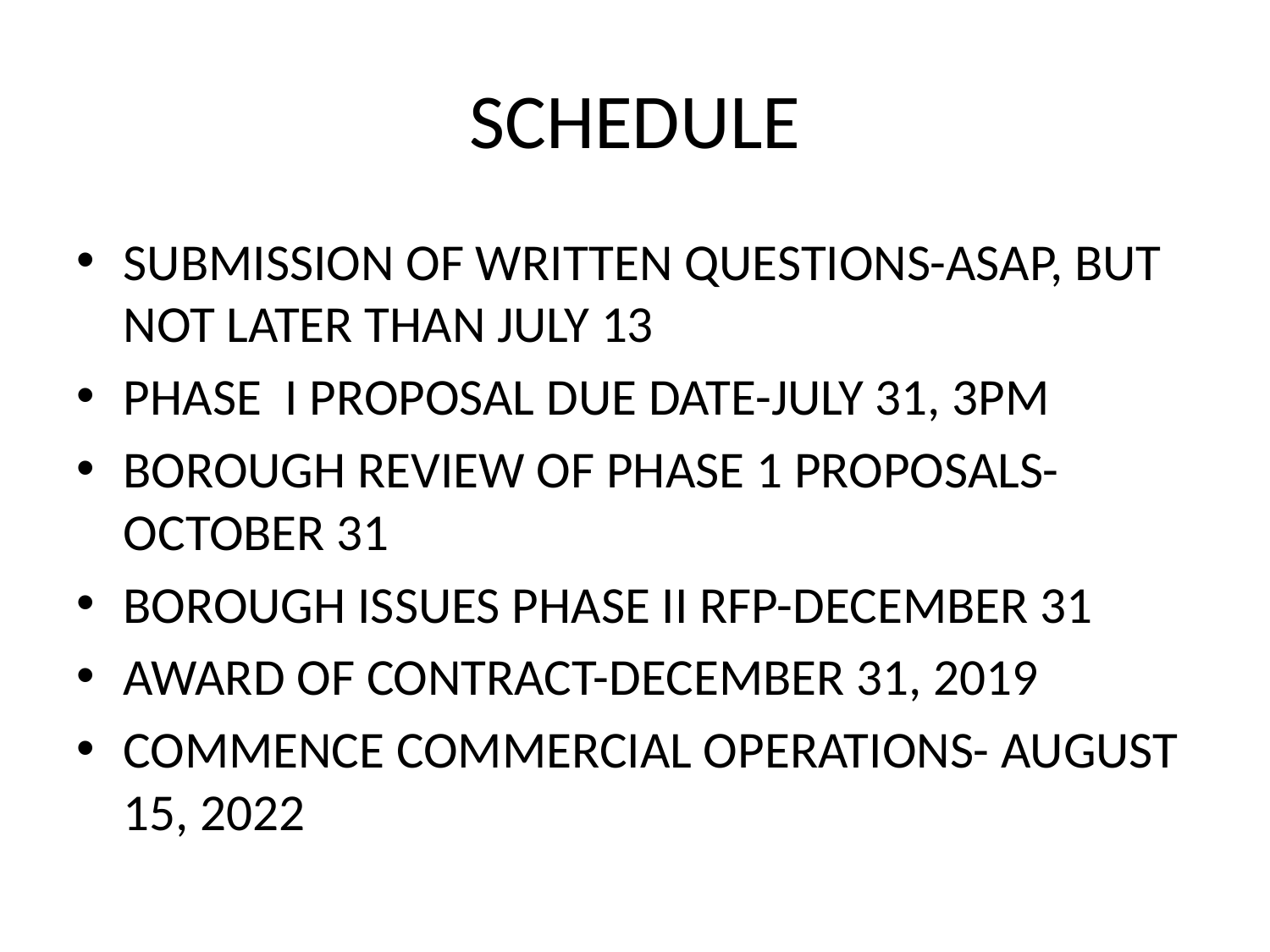

# SCHEDULE
SUBMISSION OF WRITTEN QUESTIONS-ASAP, BUT NOT LATER THAN JULY 13
PHASE  I PROPOSAL DUE DATE-JULY 31, 3PM
BOROUGH REVIEW OF PHASE 1 PROPOSALS-OCTOBER 31
BOROUGH ISSUES PHASE II RFP-DECEMBER 31
AWARD OF CONTRACT-DECEMBER 31, 2019
COMMENCE COMMERCIAL OPERATIONS- AUGUST 15, 2022